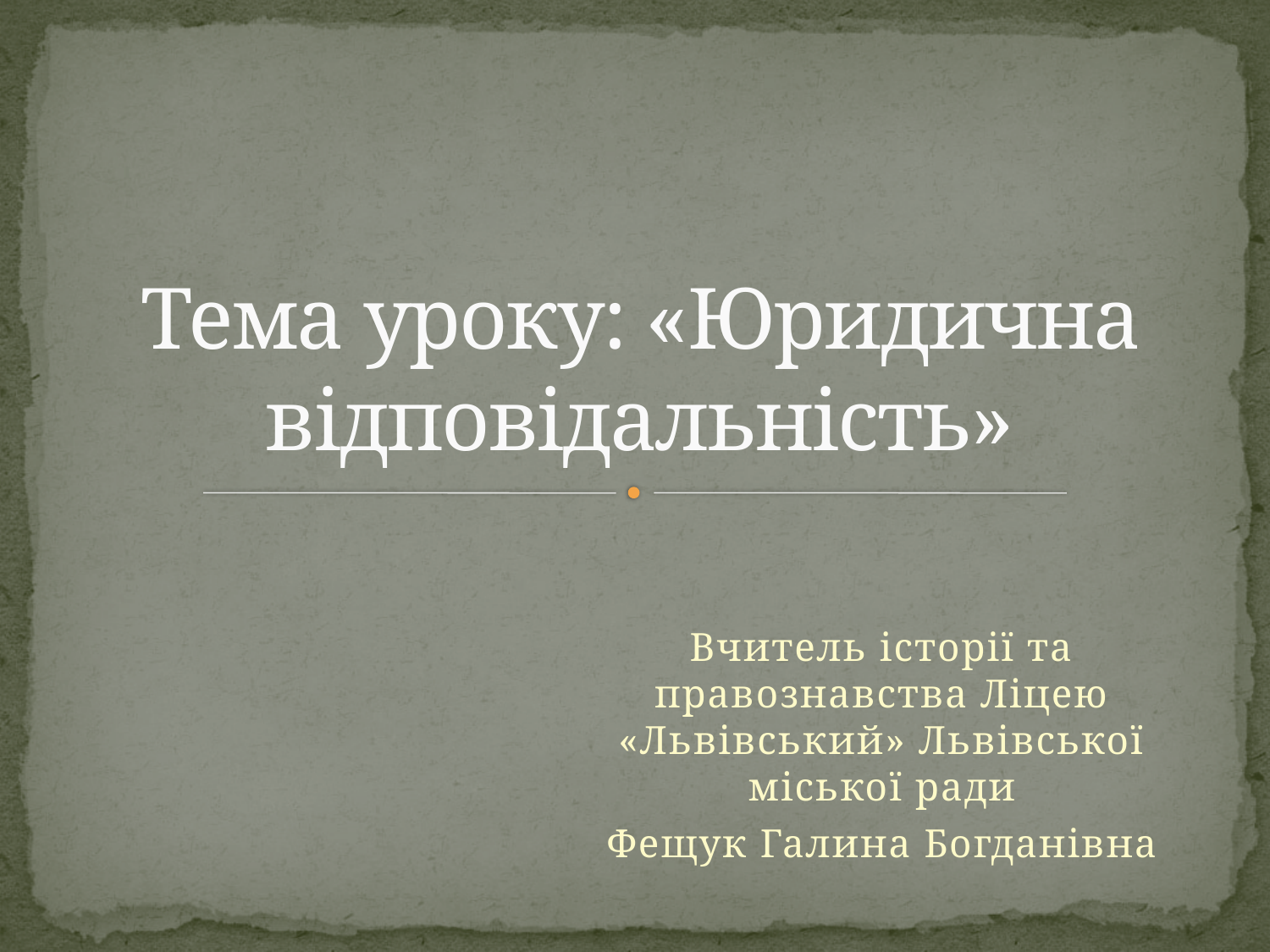

# Тема уроку: «Юридична відповідальність»
Вчитель історії та правознавства Ліцею «Львівський» Львівської міської ради
Фещук Галина Богданівна